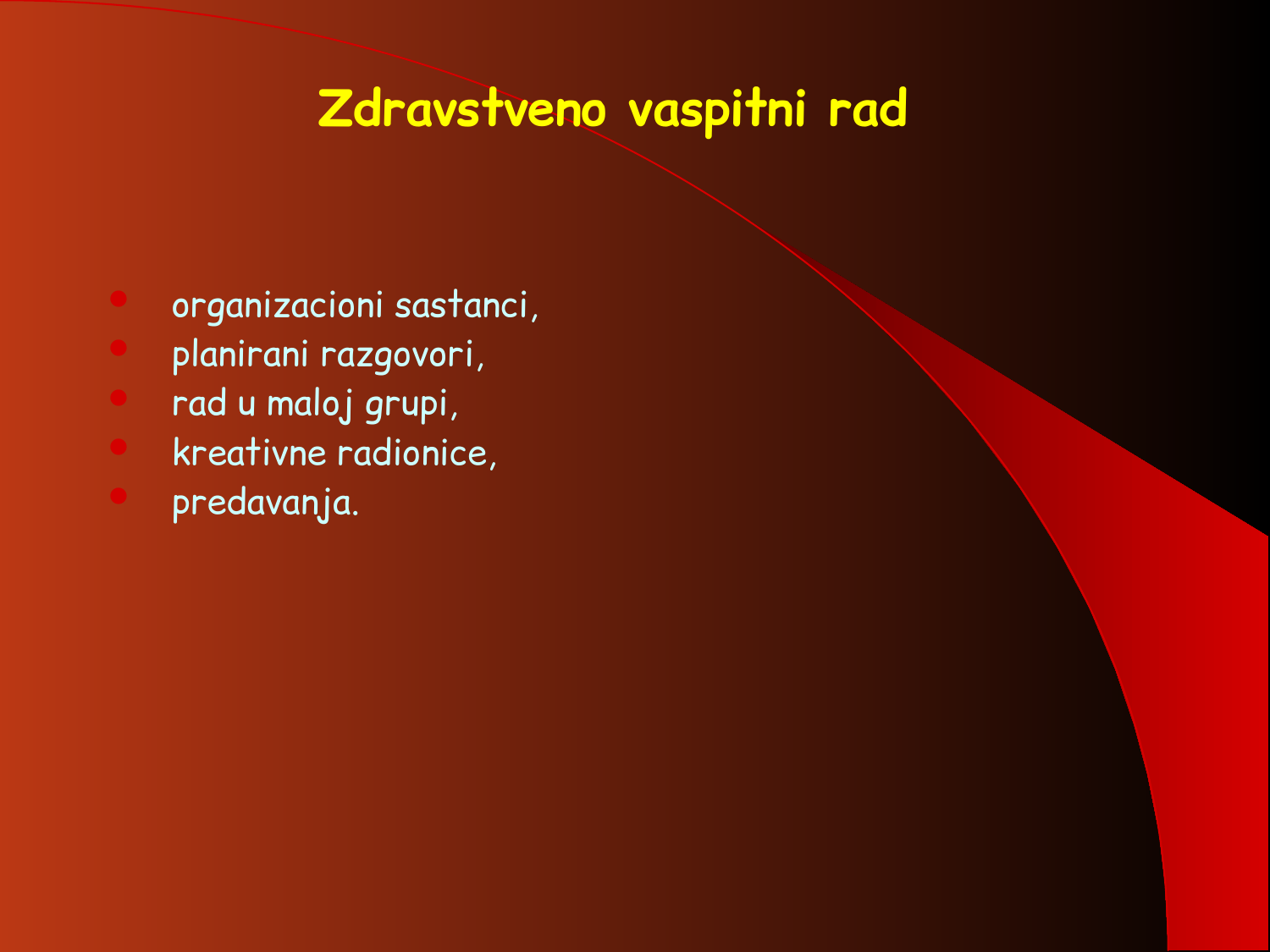

# Zdravstveno vaspitni rad
organizacioni sastanci,
planirani razgovori,
rad u maloj grupi,
kreativne radionice,
predavanja.